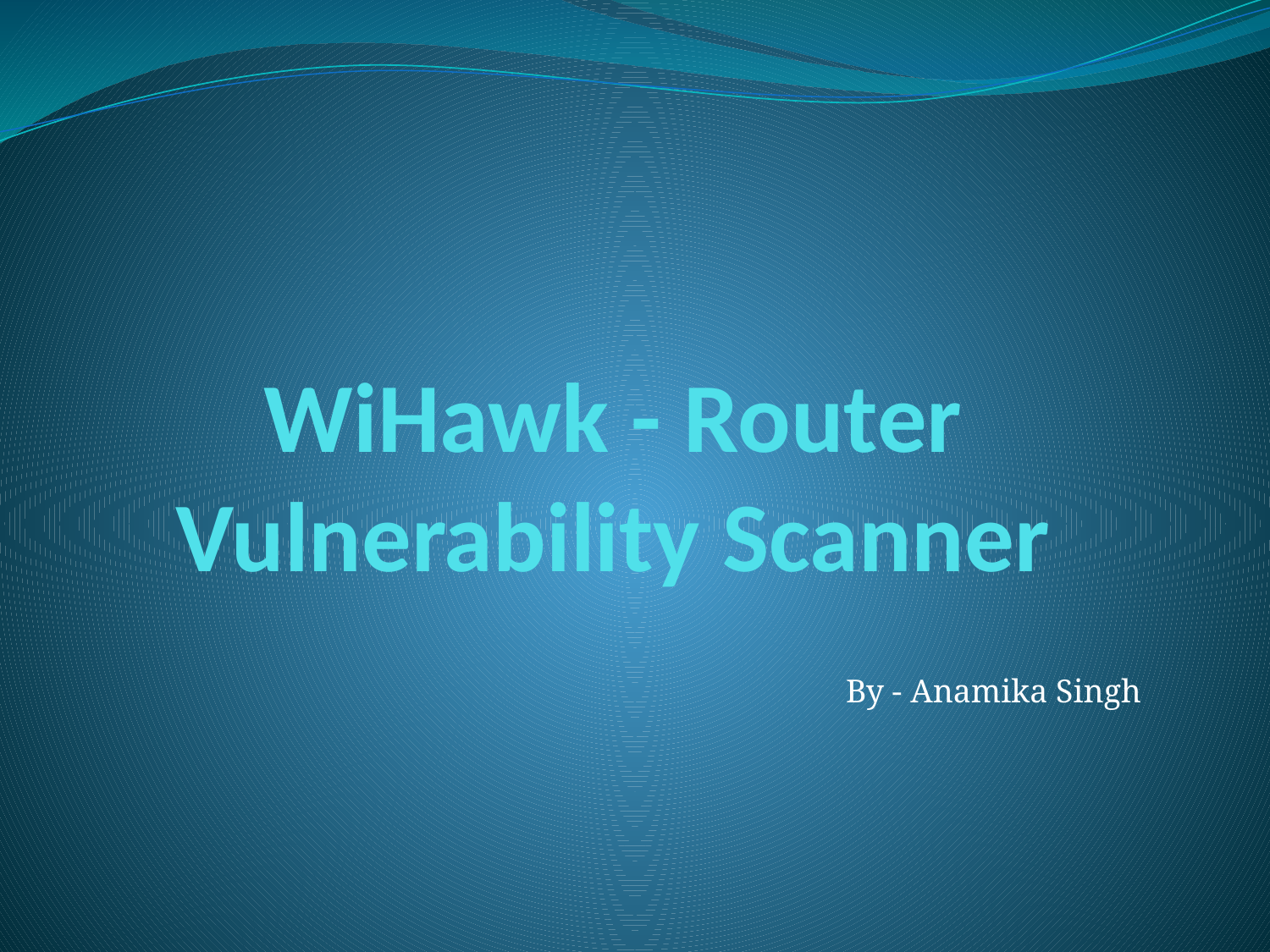

# WiHawk - Router Vulnerability Scanner
By - Anamika Singh